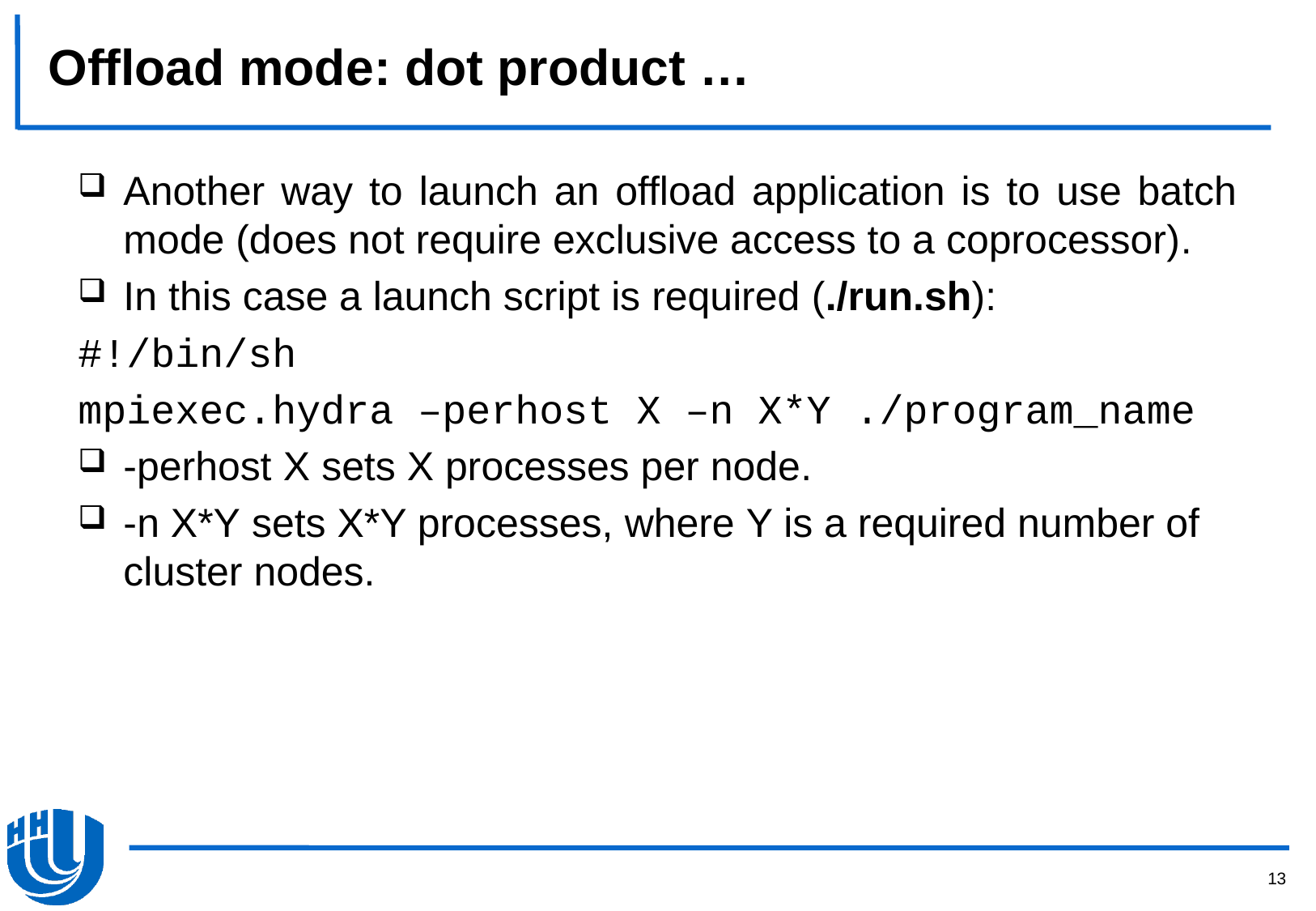

# Offload mode: dot product …
Another way to launch an offload application is to use batch mode (does not require exclusive access to a coprocessor).
In this case a launch script is required (./run.sh):
#!/bin/sh
mpiexec.hydra –perhost X –n X*Y ./program_name
-perhost X sets X processes per node.
-n X*Y sets X*Y processes, where Y is a required number of cluster nodes.
13